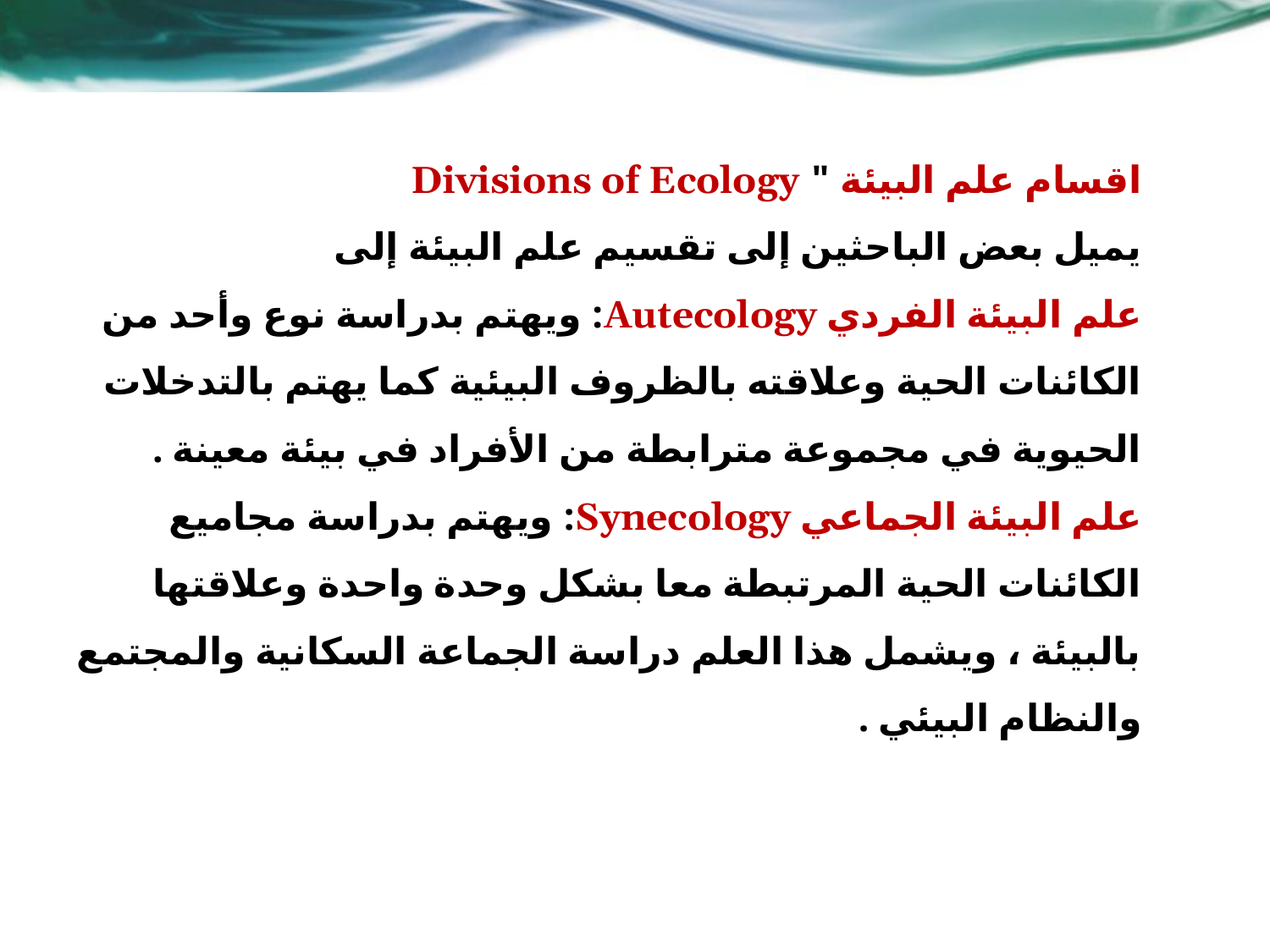

# اقسام علم البيئة " Divisions of Ecology يميل بعض الباحثين إلى تقسيم علم البيئة إلى علم البیئة الفردي Autecology: ويهتم بدراسة نوع وأحد من الكائنات الحية وعلاقته بالظروف البيئية كما يهتم بالتدخلات الحيوية في مجموعة مترابطة من الأفراد في بيئة معينة . علم البيئة الجماعي Synecology: ويهتم بدراسة مجاميع الكائنات الحية المرتبطة معا بشكل وحدة واحدة وعلاقتها بالبيئة ، ويشمل هذا العلم دراسة الجماعة السكانية والمجتمع والنظام البيئي .